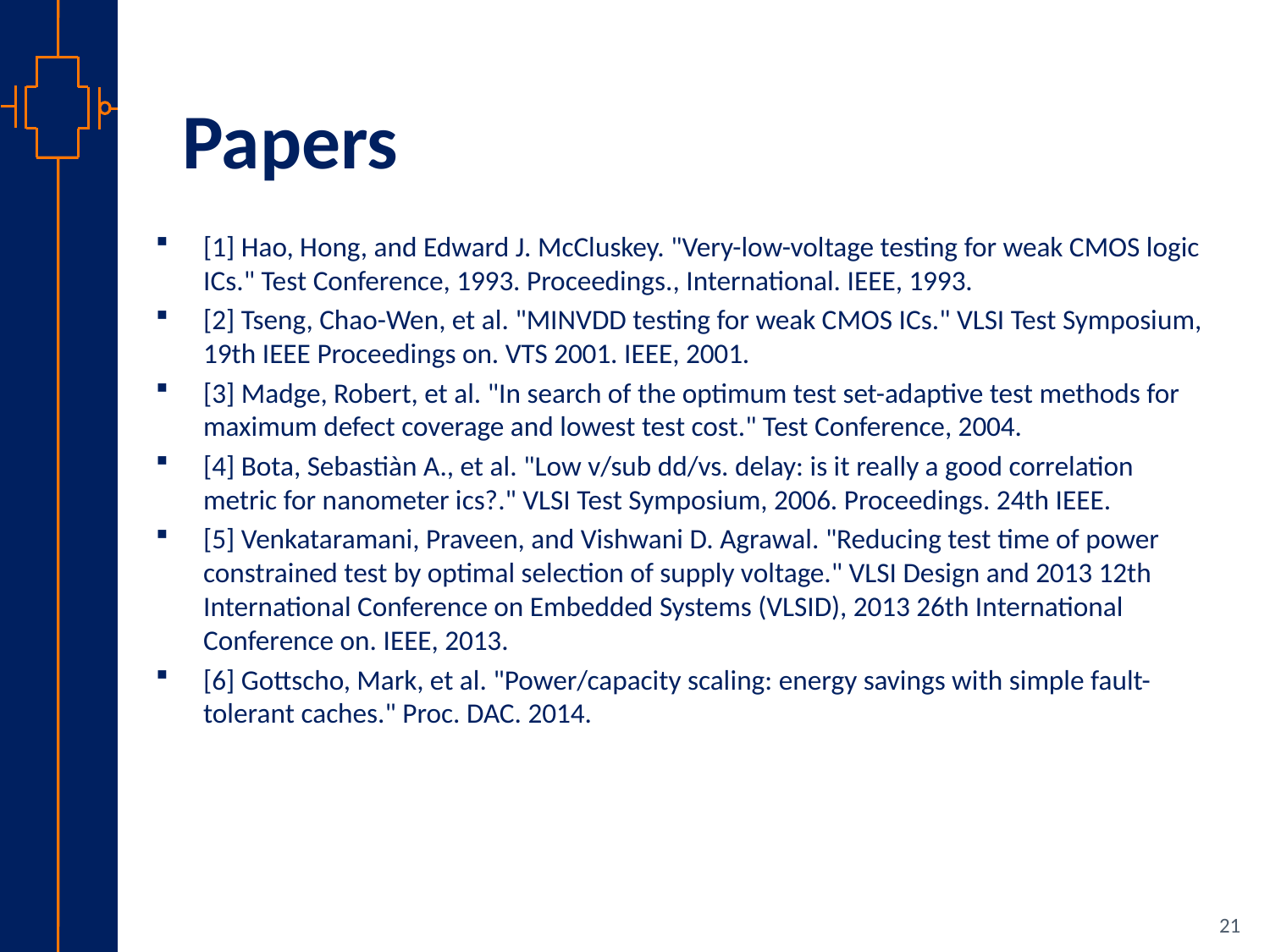

# Papers
[1] Hao, Hong, and Edward J. McCluskey. "Very-low-voltage testing for weak CMOS logic ICs." Test Conference, 1993. Proceedings., International. IEEE, 1993.
[2] Tseng, Chao-Wen, et al. "MINVDD testing for weak CMOS ICs." VLSI Test Symposium, 19th IEEE Proceedings on. VTS 2001. IEEE, 2001.
[3] Madge, Robert, et al. "In search of the optimum test set-adaptive test methods for maximum defect coverage and lowest test cost." Test Conference, 2004.
[4] Bota, Sebastiàn A., et al. "Low v/sub dd/vs. delay: is it really a good correlation metric for nanometer ics?." VLSI Test Symposium, 2006. Proceedings. 24th IEEE.
[5] Venkataramani, Praveen, and Vishwani D. Agrawal. "Reducing test time of power constrained test by optimal selection of supply voltage." VLSI Design and 2013 12th International Conference on Embedded Systems (VLSID), 2013 26th International Conference on. IEEE, 2013.
[6] Gottscho, Mark, et al. "Power/capacity scaling: energy savings with simple fault-tolerant caches." Proc. DAC. 2014.
21